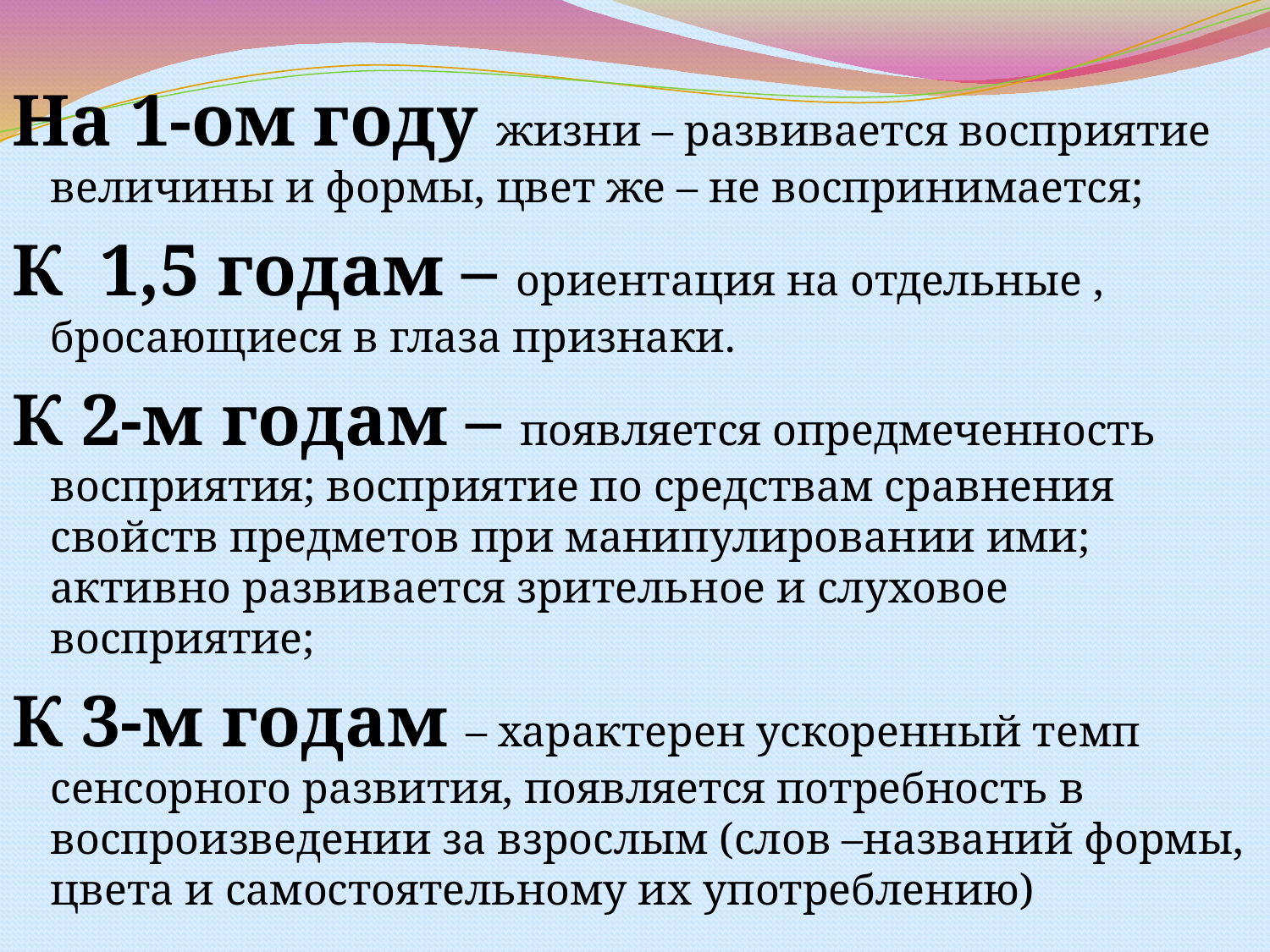

На 1-ом году жизни – развивается восприятие величины и формы, цвет же – не воспринимается;
К  1,5 годам – ориентация на отдельные , бросающиеся в глаза признаки.
К 2-м годам – появляется опредмеченность восприятия; восприятие по средствам сравнения свойств предметов при манипулировании ими; активно развивается зрительное и слуховое восприятие;
К 3-м годам – характерен ускоренный темп сенсорного развития, появляется потребность в воспроизведении за взрослым (слов –названий формы, цвета и самостоятельному их употреблению)